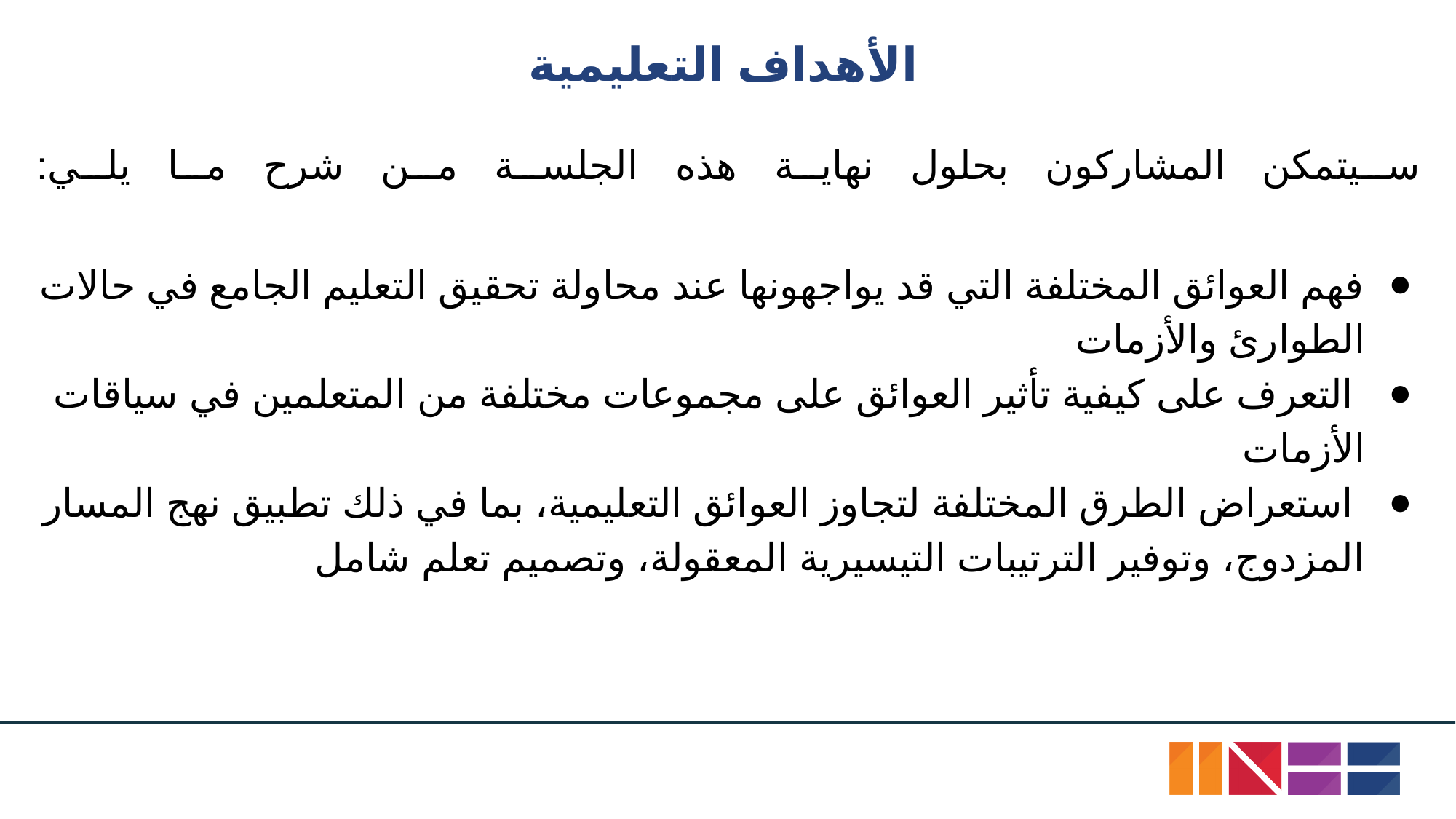

# الأهداف التعليمية

سيتمكن المشاركون بحلول نهاية هذه الجلسة من شرح ما يلي:
فهم العوائق المختلفة التي قد يواجهونها عند محاولة تحقيق التعليم الجامع في حالات الطوارئ والأزمات
 التعرف على كيفية تأثير العوائق على مجموعات مختلفة من المتعلمين في سياقات الأزمات
 استعراض الطرق المختلفة لتجاوز العوائق التعليمية، بما في ذلك تطبيق نهج المسار المزدوج، وتوفير الترتيبات التيسيرية المعقولة، وتصميم تعلم شامل